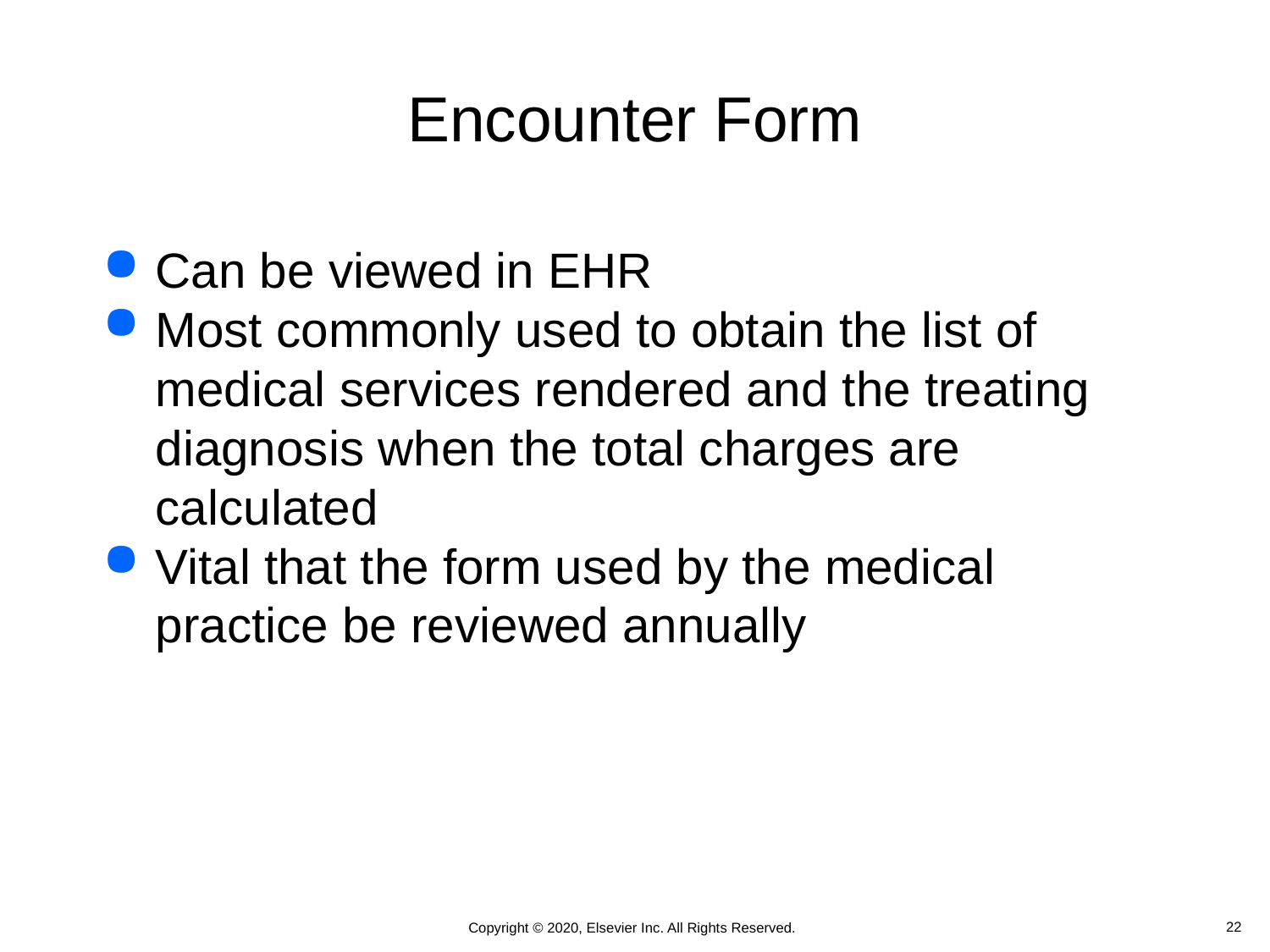

# Encounter Form
Can be viewed in EHR
Most commonly used to obtain the list of medical services rendered and the treating diagnosis when the total charges are calculated
Vital that the form used by the medical practice be reviewed annually

 22